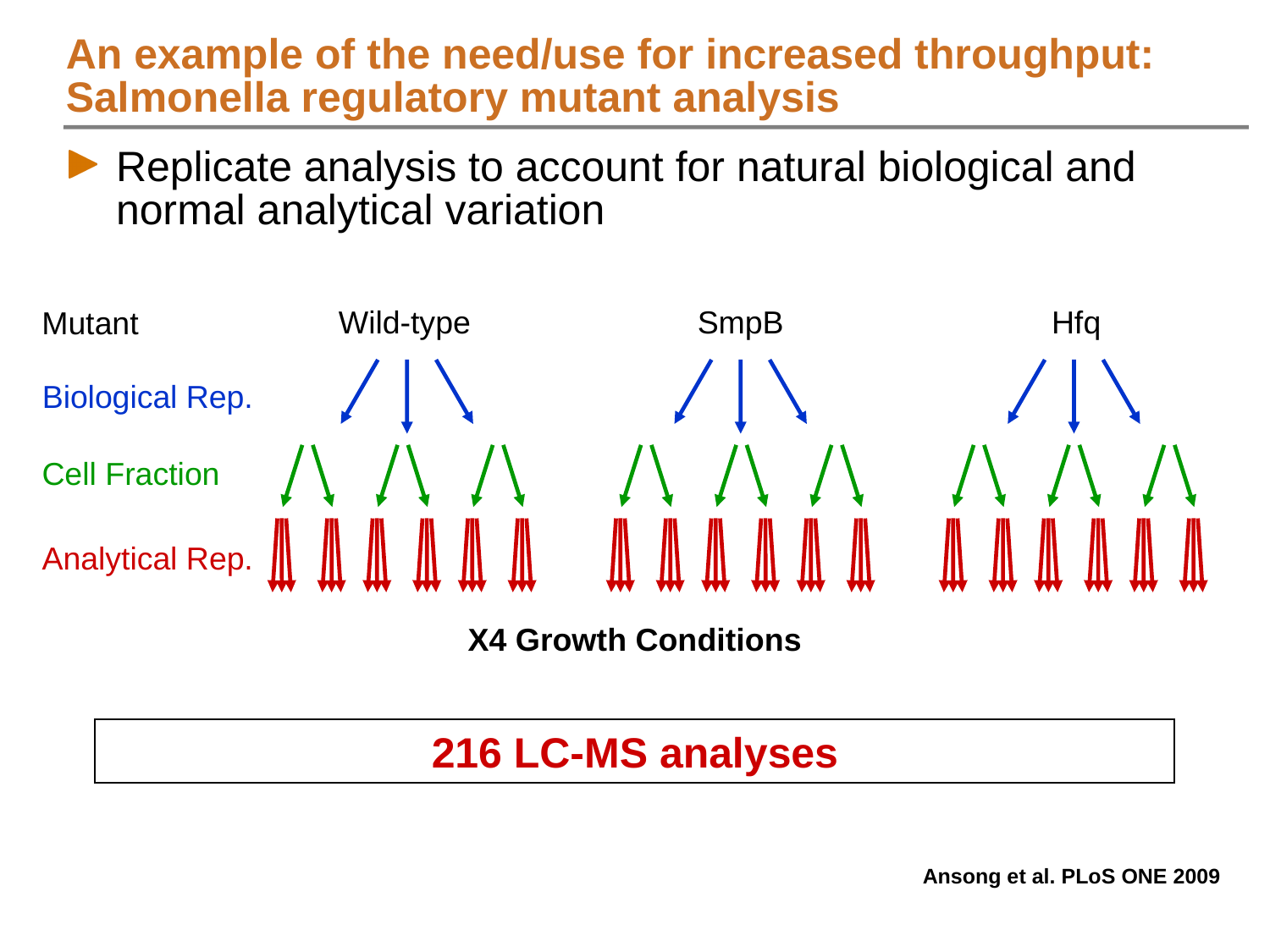

# An example of the need/use for increased throughput: Salmonella regulatory mutant analysis
Replicate analysis to account for natural biological and normal analytical variation
Wild-type
SmpB
Hfq
Mutant

Biological Rep.

Cell Fraction

Analytical Rep.
X4 Growth Conditions
216 LC-MS analyses
Ansong et al. PLoS ONE 2009